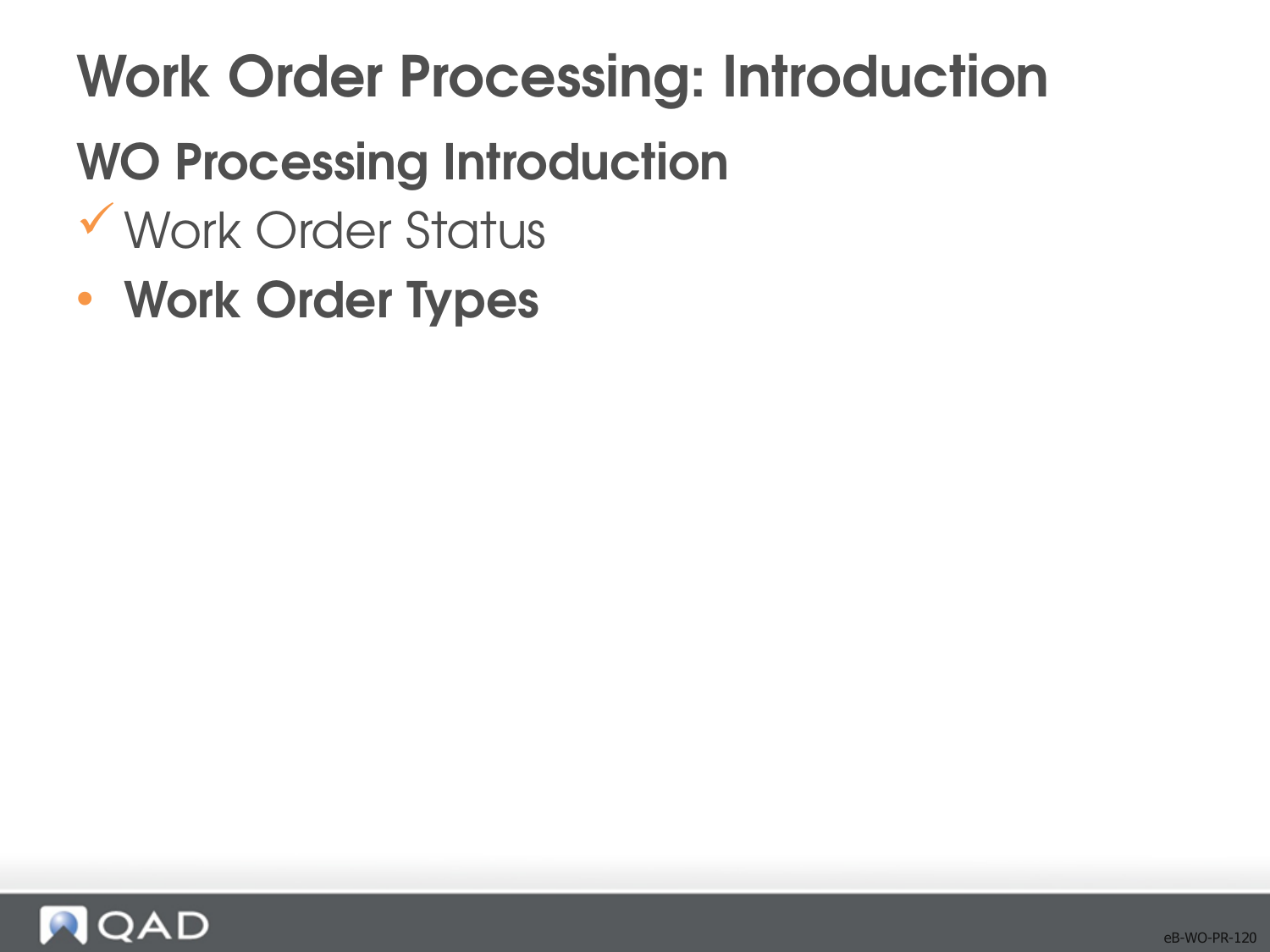

# Work Order Processing: Introduction
WO Processing Introduction
Work Order Status
Work Order Types
eB-WO-PR-120